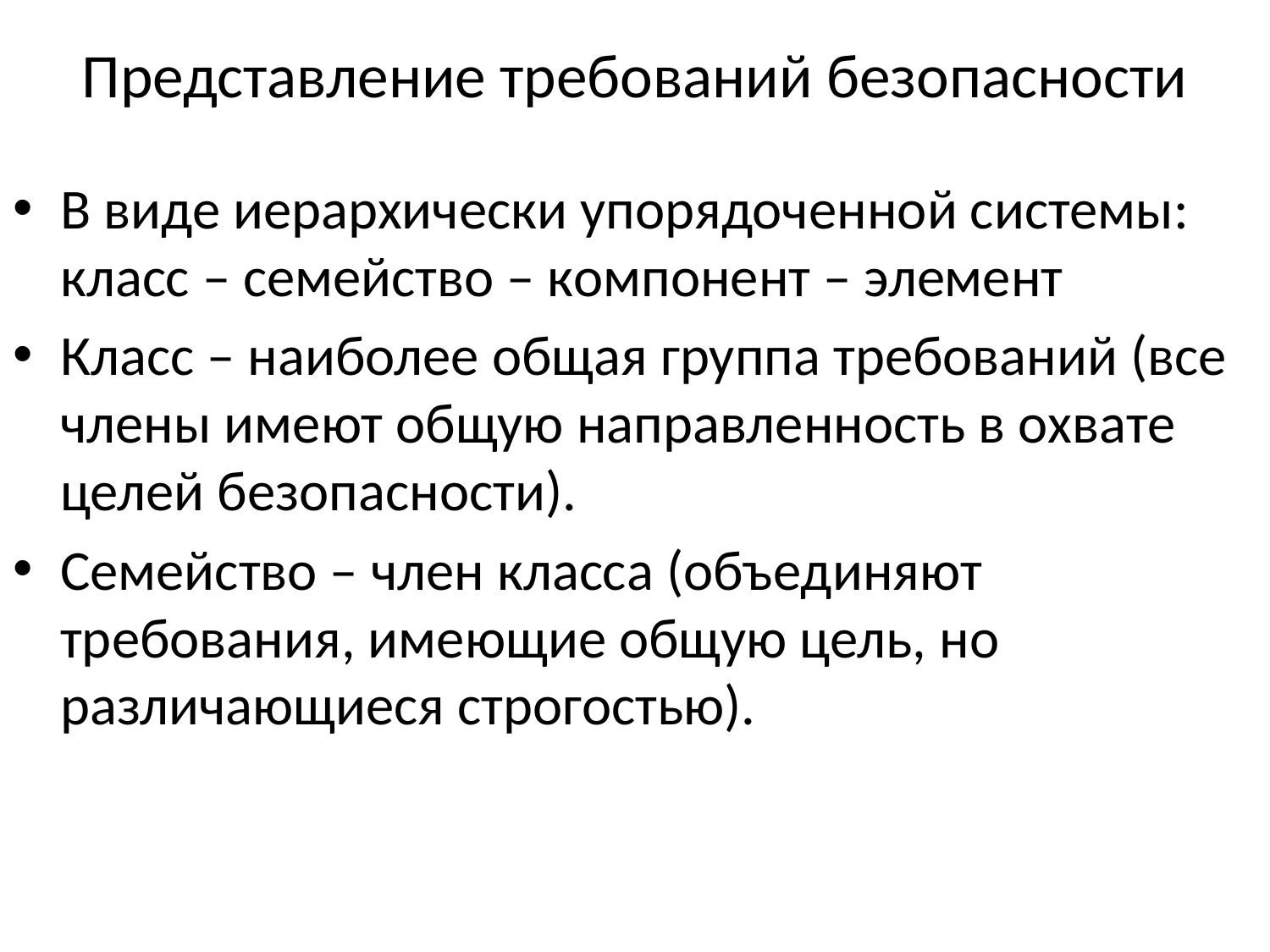

# Представление требований безопасности
В виде иерархически упорядоченной системы: класс – семейство – компонент – элемент
Класс – наиболее общая группа требований (все члены имеют общую направленность в охвате целей безопасности).
Семейство – член класса (объединяют требования, имеющие общую цель, но различающиеся строгостью).